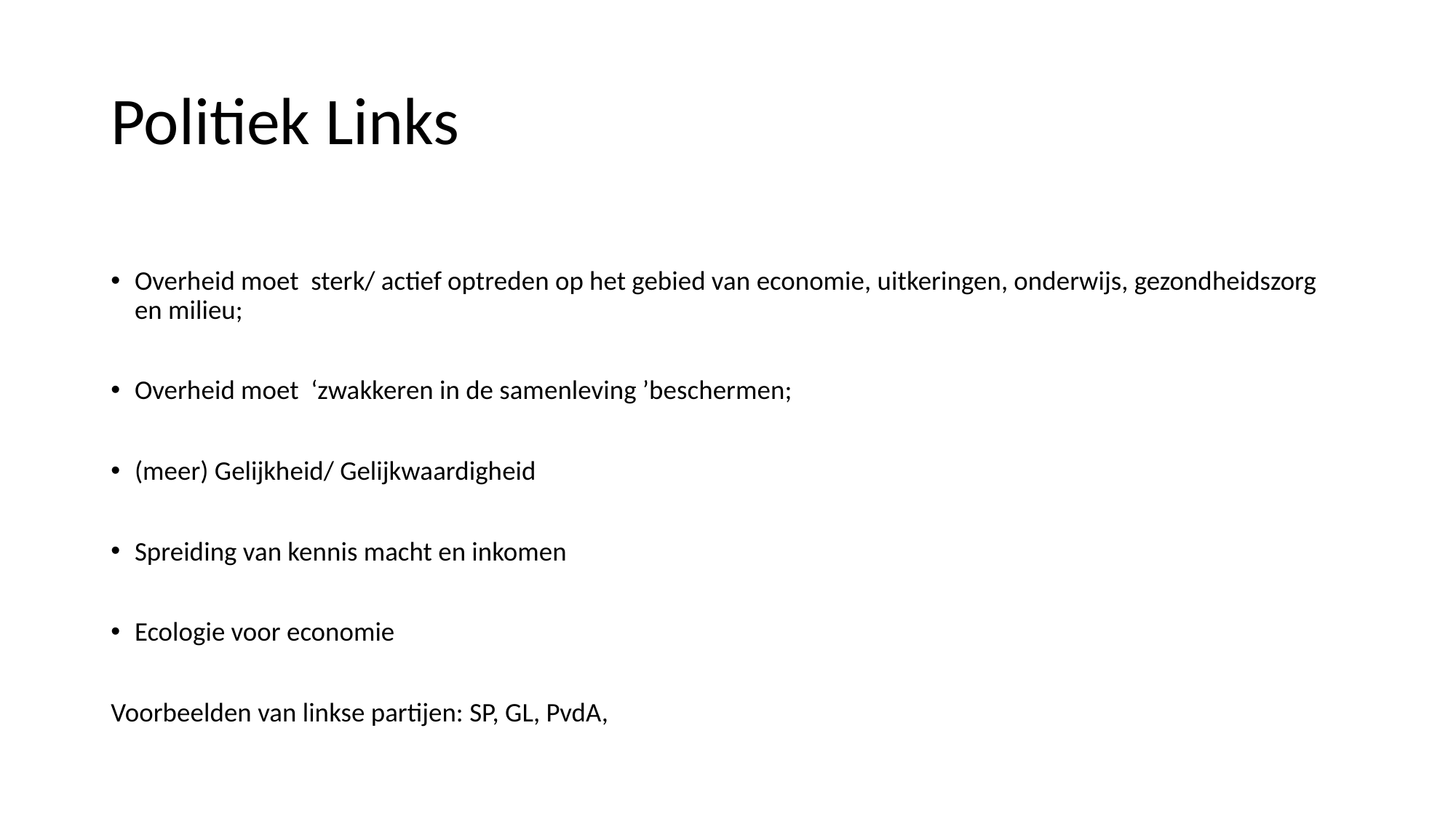

# Politiek Links

Overheid moet  sterk/ actief optreden op het gebied van economie, uitkeringen, onderwijs, gezondheidszorg en milieu;

Overheid moet  ‘zwakkeren in de samenleving ’beschermen;

(meer) Gelijkheid/ Gelijkwaardigheid

Spreiding van kennis macht en inkomen

Ecologie voor economie

Voorbeelden van linkse partijen: SP, GL, PvdA,